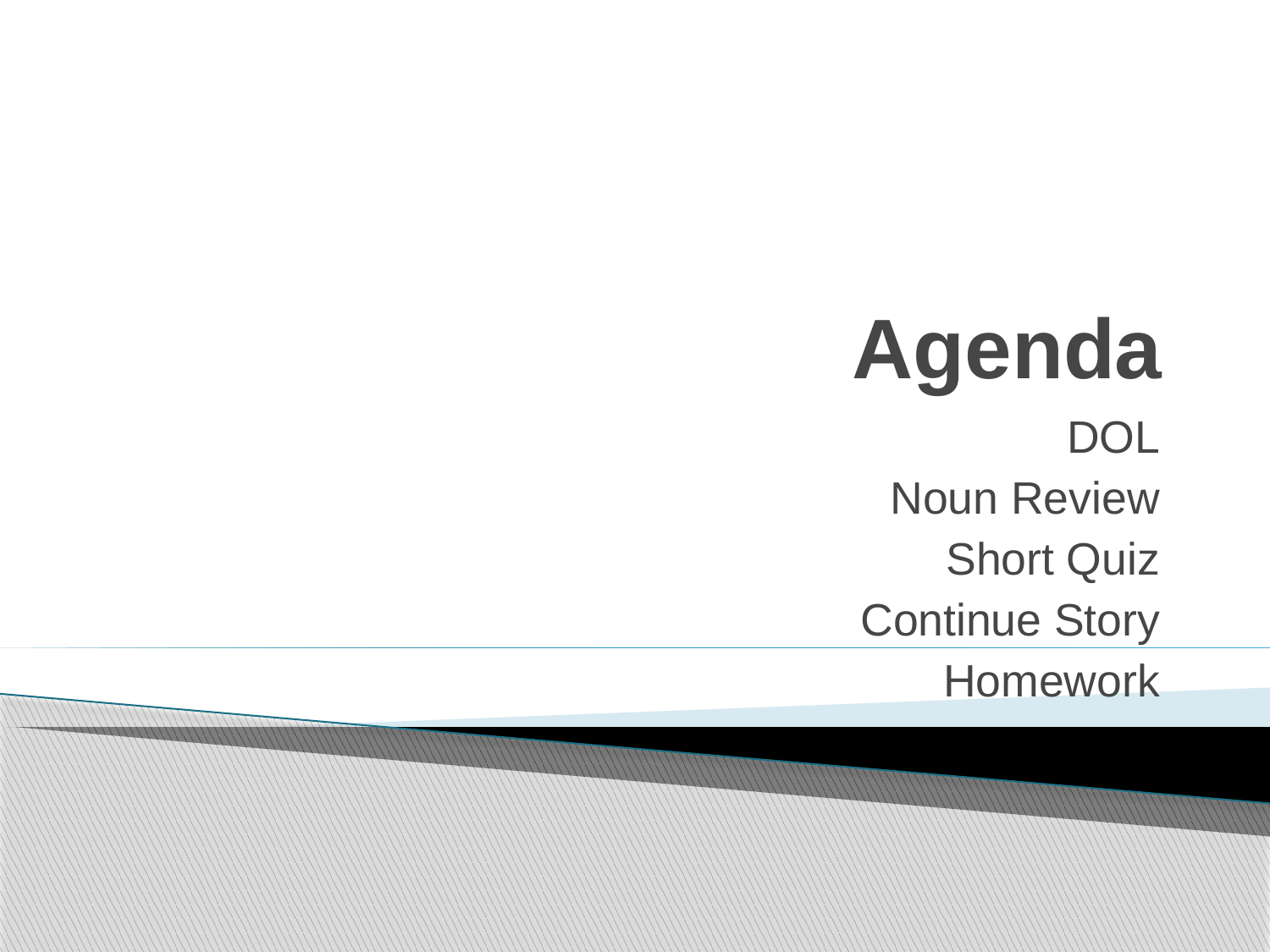

# Agenda
DOL
Noun Review
Short Quiz
Continue Story
Homework